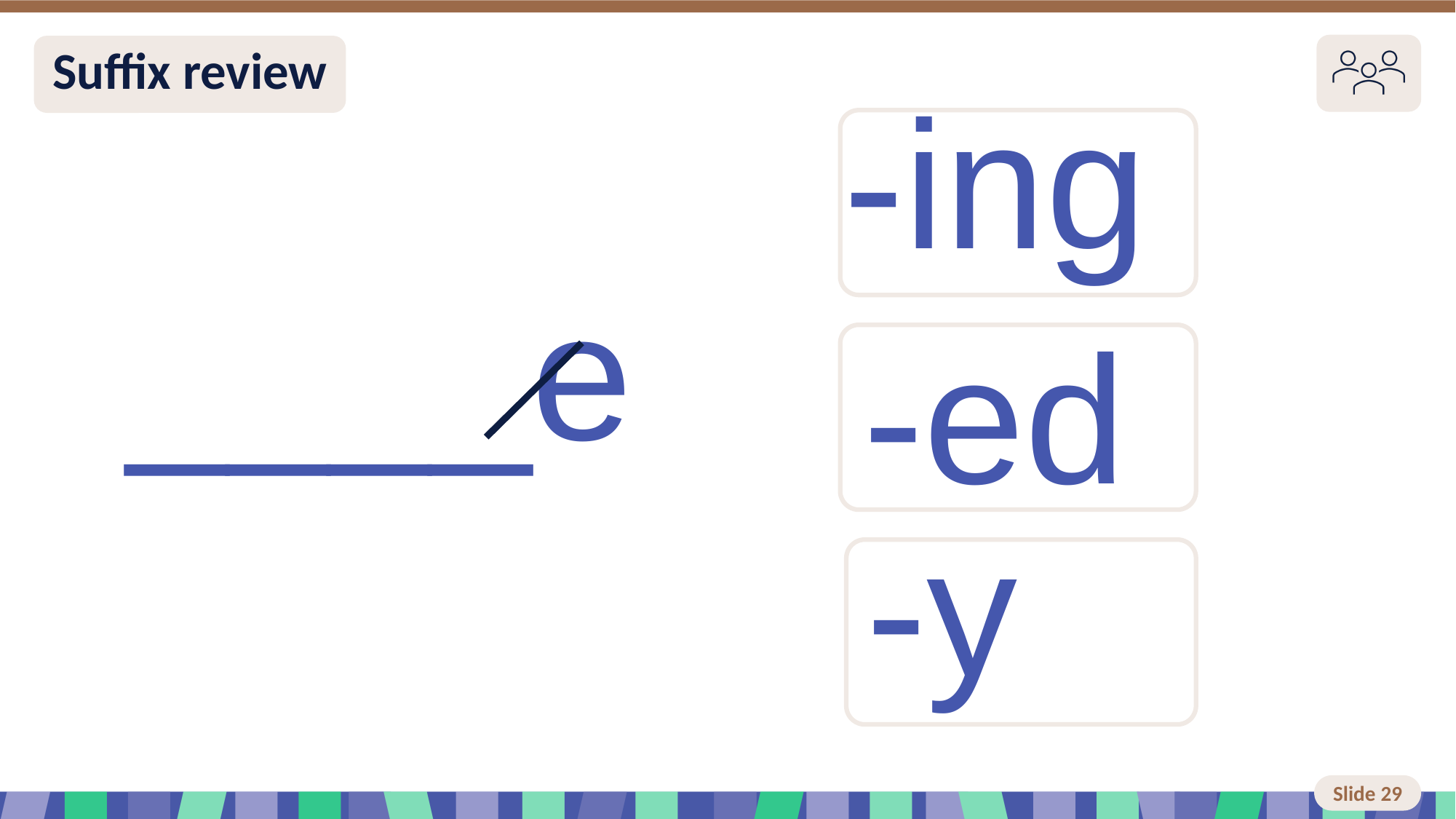

# Slide 29 I do
-ing

-ed

-y

____e